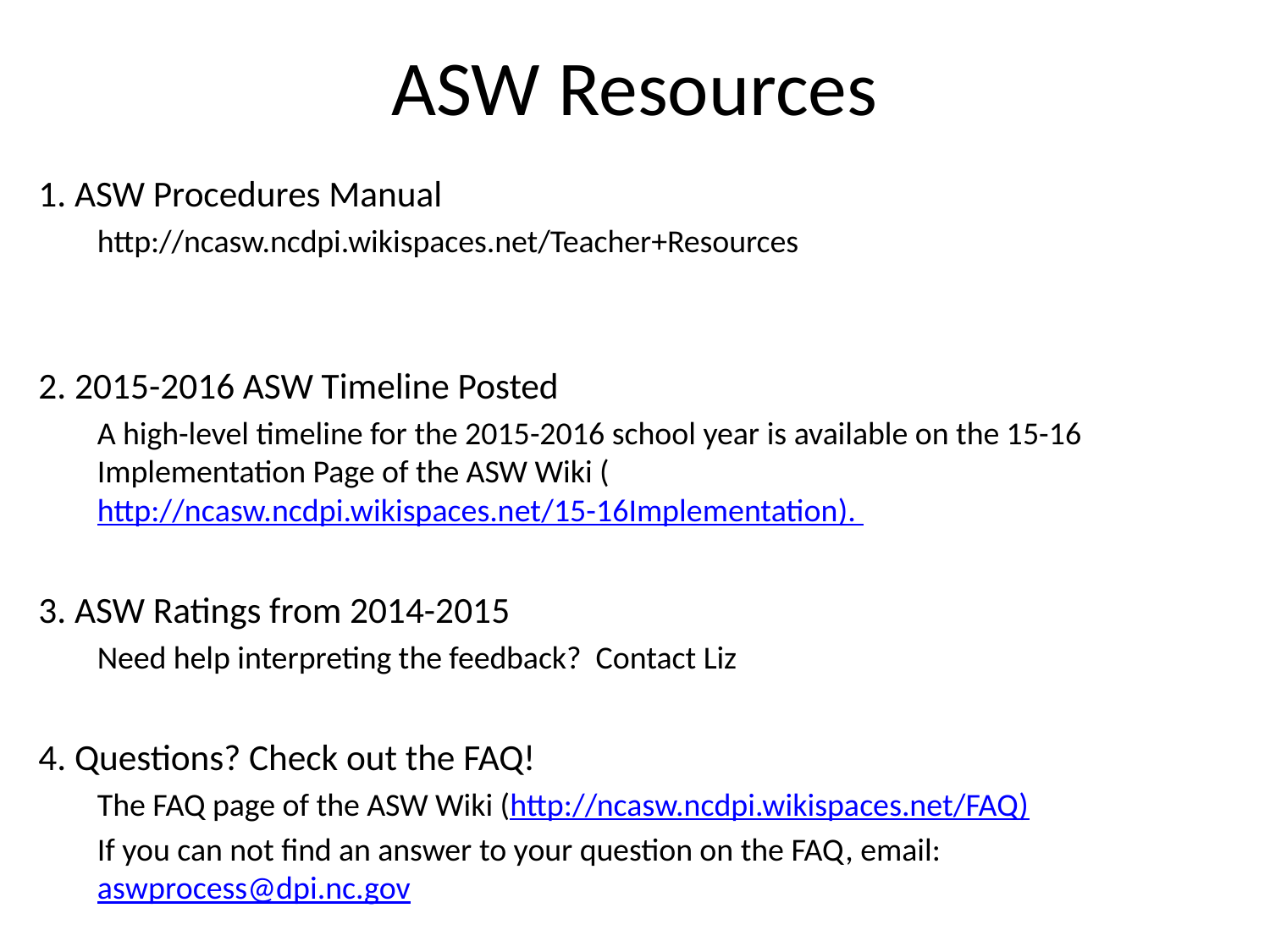

# ASW Resources
1. ASW Procedures Manual
http://ncasw.ncdpi.wikispaces.net/Teacher+Resources

2. 2015-2016 ASW Timeline Posted
A high-level timeline for the 2015-2016 school year is available on the 15-16 Implementation Page of the ASW Wiki (http://ncasw.ncdpi.wikispaces.net/15-16Implementation).

3. ASW Ratings from 2014-2015
Need help interpreting the feedback?  Contact Liz

4. Questions? Check out the FAQ!
The FAQ page of the ASW Wiki (http://ncasw.ncdpi.wikispaces.net/FAQ)
If you can not find an answer to your question on the FAQ, email: aswprocess@dpi.nc.gov